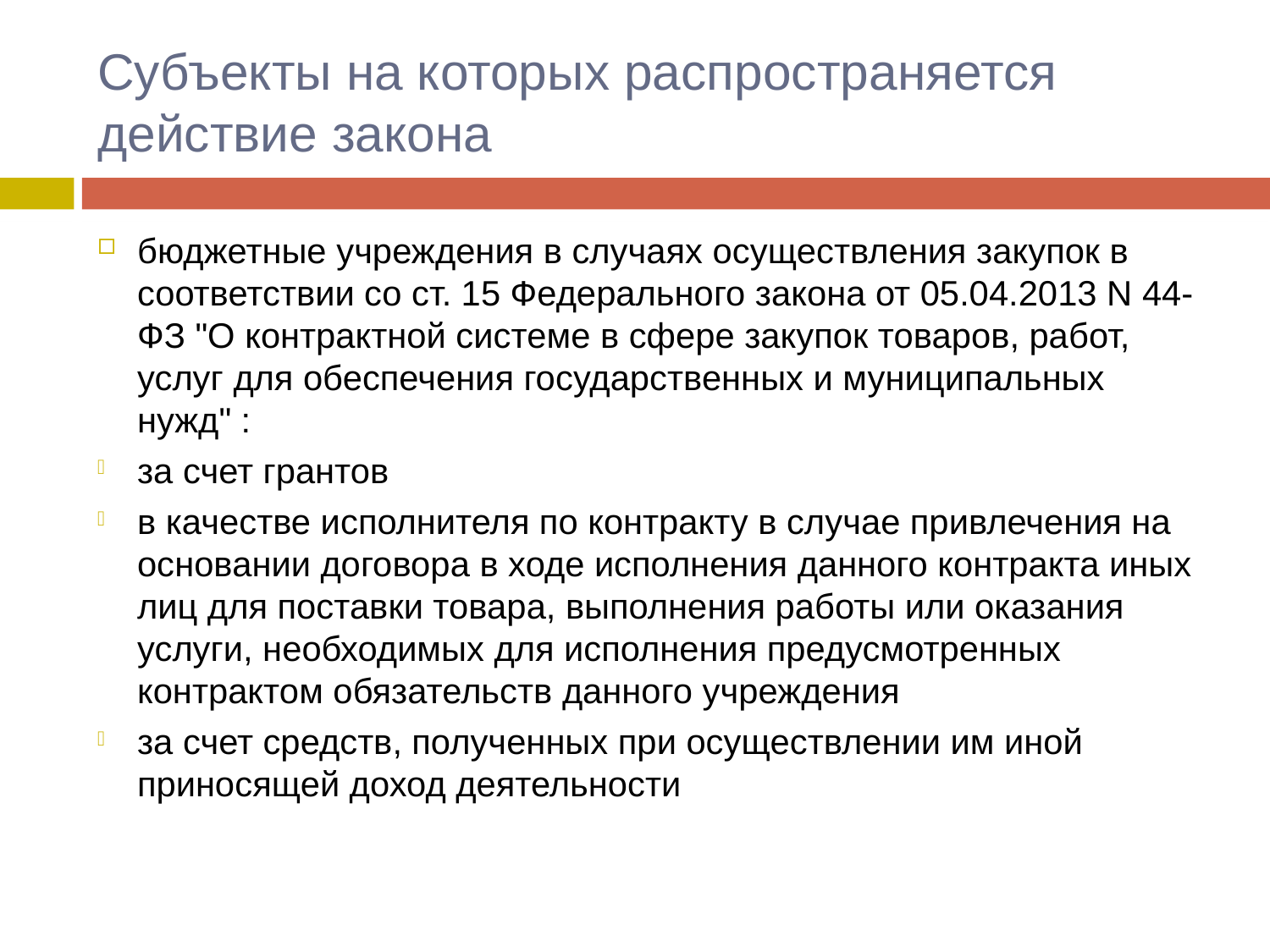

# Субъекты на которых распространяется действие закона
бюджетные учреждения в случаях осуществления закупок в соответствии со ст. 15 Федерального закона от 05.04.2013 N 44-ФЗ "О контрактной системе в сфере закупок товаров, работ, услуг для обеспечения государственных и муниципальных нужд" :
за счет грантов
в качестве исполнителя по контракту в случае привлечения на основании договора в ходе исполнения данного контракта иных лиц для поставки товара, выполнения работы или оказания услуги, необходимых для исполнения предусмотренных контрактом обязательств данного учреждения
за счет средств, полученных при осуществлении им иной приносящей доход деятельности